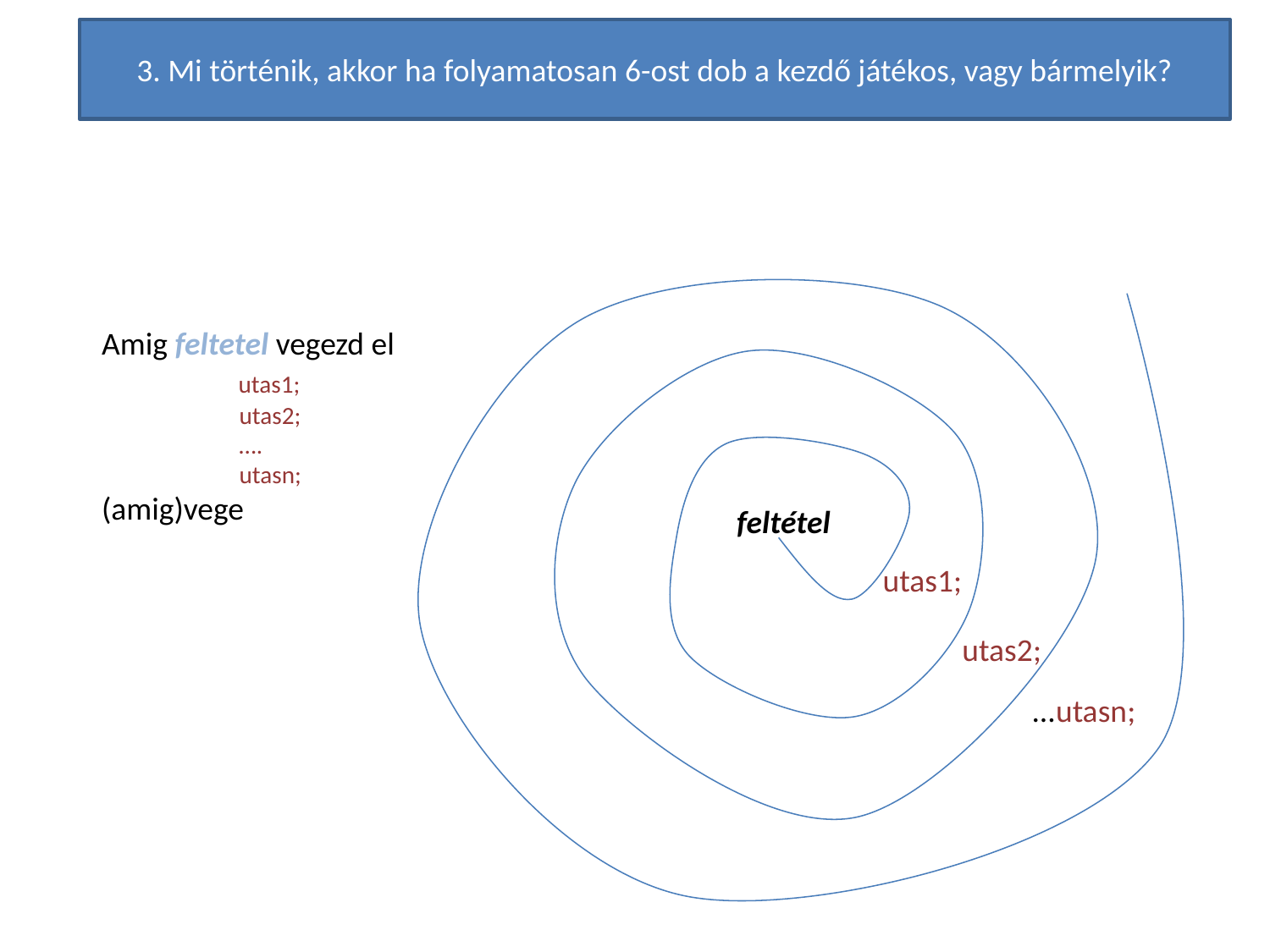

3. Mi történik, akkor ha folyamatosan 6-ost dob a kezdő játékos, vagy bármelyik?
Általános szintaxis:

Amig feltetel vegezd el
                   utas1;
                         utas2;
                         ….
                         utasn;
(amig)vege
feltétel
 utas1;
 utas2;
 ...utasn;